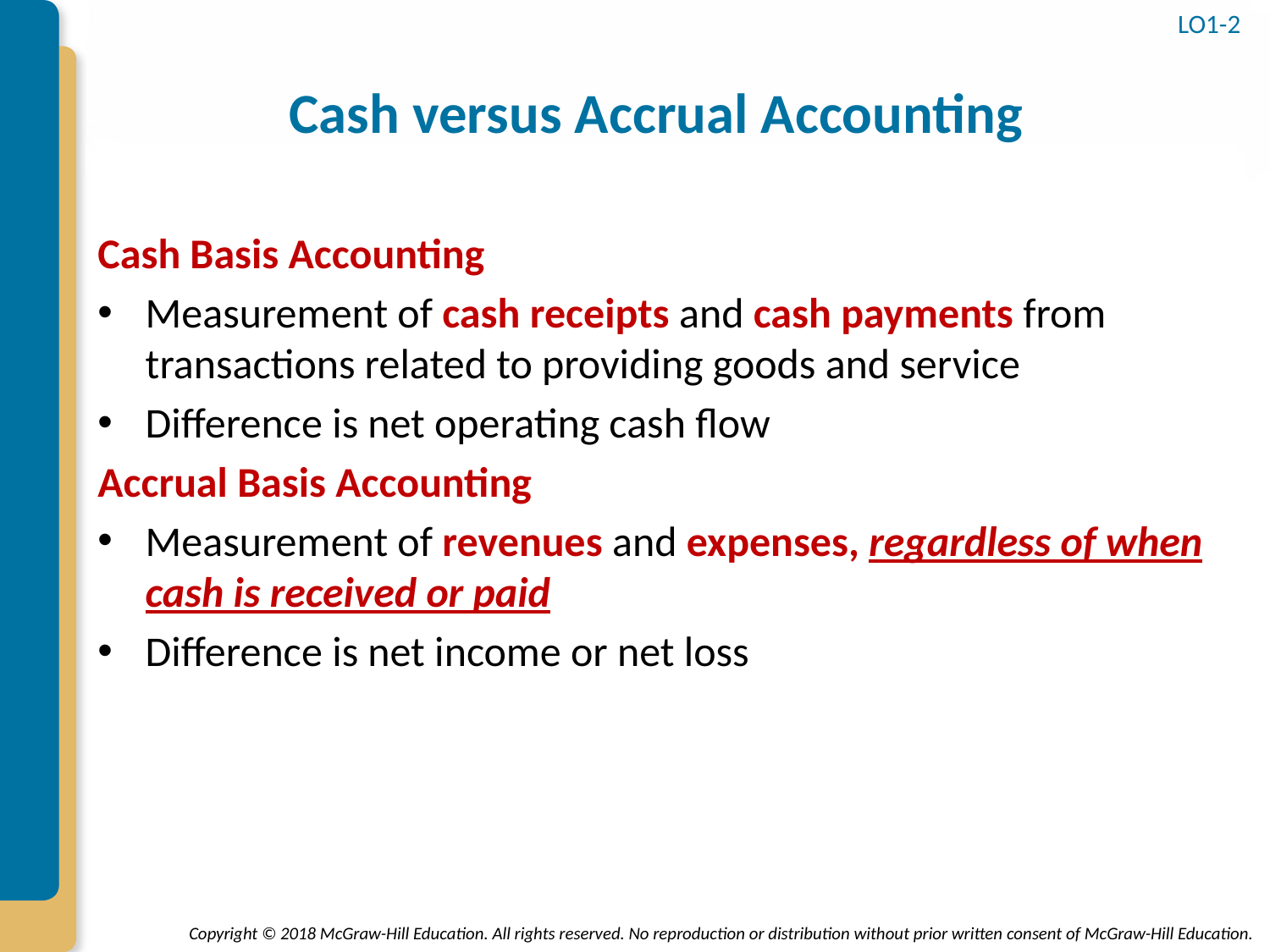

LO1-2
# Cash versus Accrual Accounting
Cash Basis Accounting
Measurement of cash receipts and cash payments from transactions related to providing goods and service
Difference is net operating cash flow
Accrual Basis Accounting
Measurement of revenues and expenses, regardless of when cash is received or paid
Difference is net income or net loss